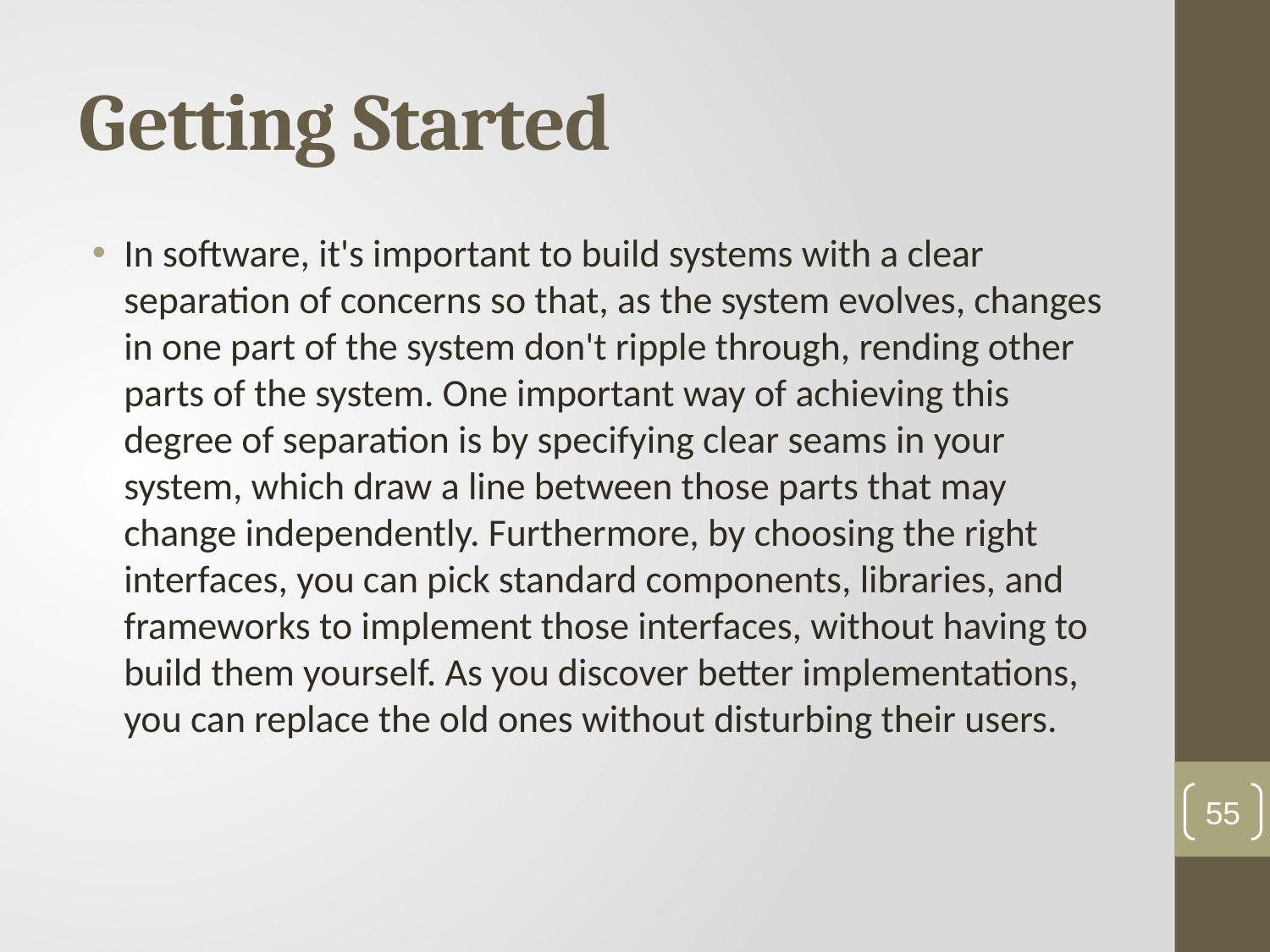

# Getting Started
In software, it's important to build systems with a clear separation of concerns so that, as the system evolves, changes in one part of the system don't ripple through, rending other parts of the system. One important way of achieving this degree of separation is by specifying clear seams in your system, which draw a line between those parts that may change independently. Furthermore, by choosing the right interfaces, you can pick standard components, libraries, and frameworks to implement those interfaces, without having to build them yourself. As you discover better implementations, you can replace the old ones without disturbing their users.
55